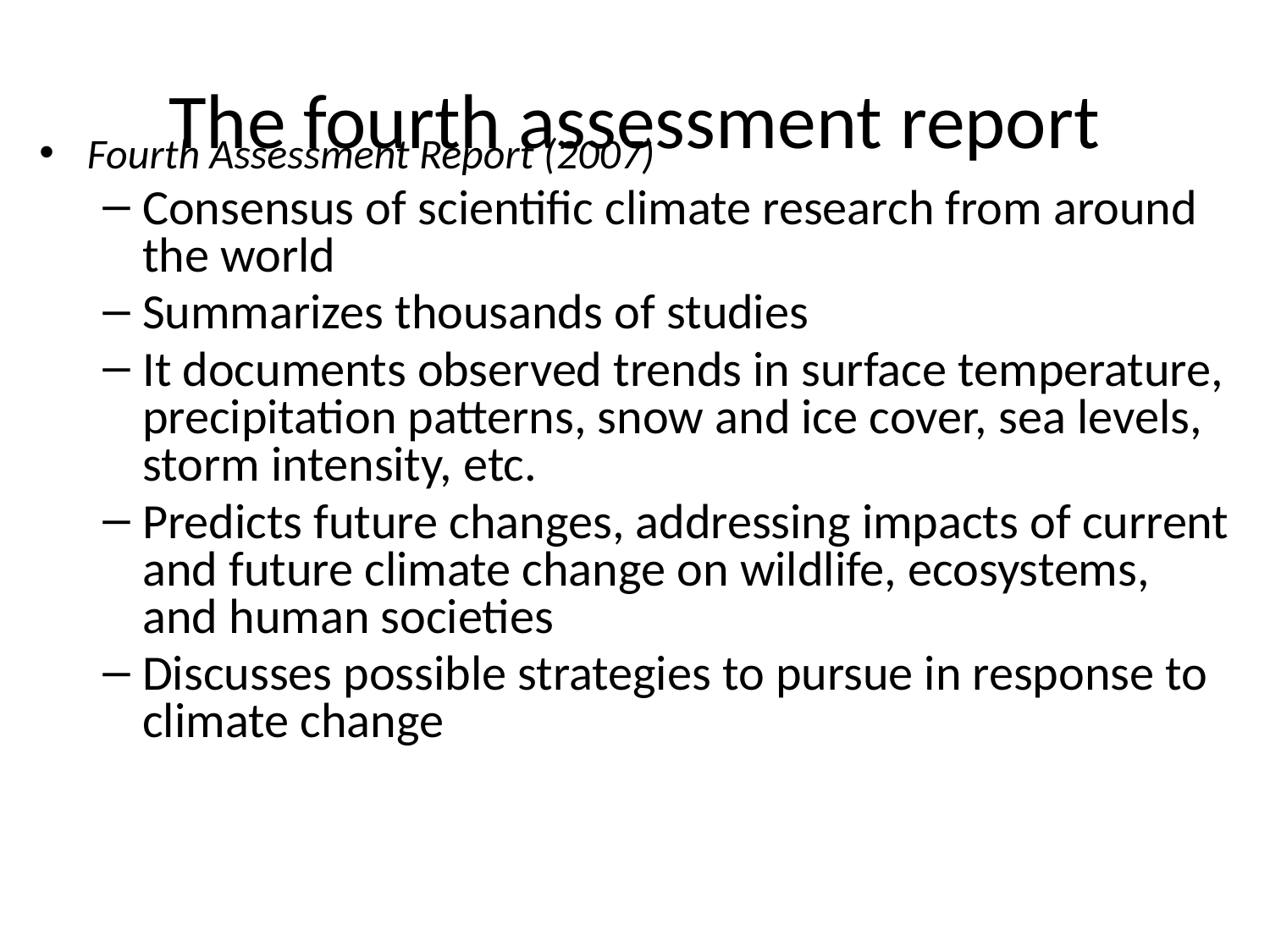

# The fourth assessment report
Fourth Assessment Report (2007)
Consensus of scientific climate research from around the world
Summarizes thousands of studies
It documents observed trends in surface temperature, precipitation patterns, snow and ice cover, sea levels, storm intensity, etc.
Predicts future changes, addressing impacts of current and future climate change on wildlife, ecosystems, and human societies
Discusses possible strategies to pursue in response to climate change